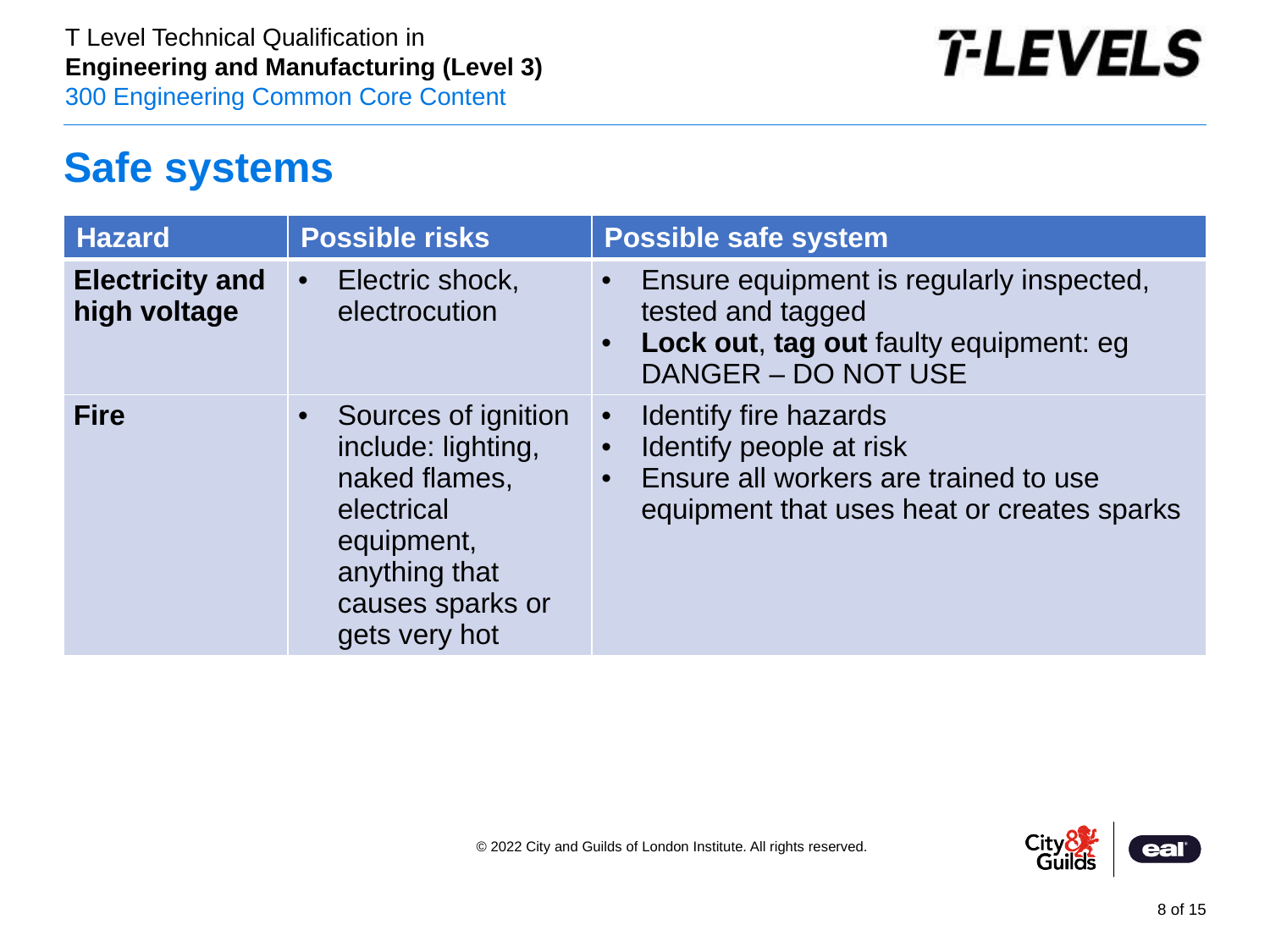

# Safe systems
| Hazard | Possible risks | Possible safe system |
| --- | --- | --- |
| Electricity and high voltage | Electric shock, electrocution | Ensure equipment is regularly inspected, tested and tagged Lock out, tag out faulty equipment: eg DANGER – DO NOT USE |
| Fire | Sources of ignition include: lighting, naked flames, electrical equipment, anything that causes sparks or gets very hot | Identify fire hazards Identify people at risk Ensure all workers are trained to use equipment that uses heat or creates sparks |